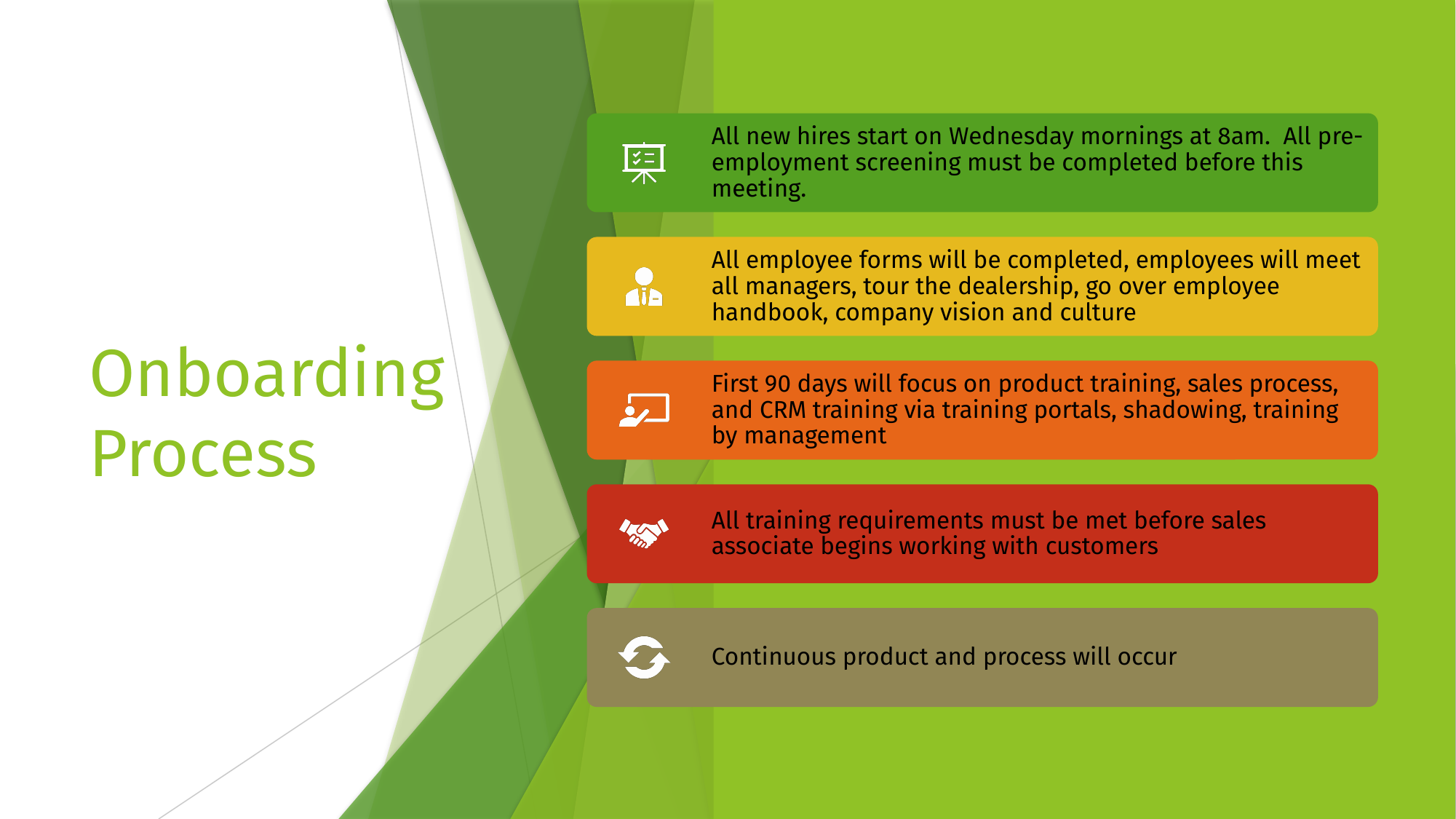

All new hires start on Wednesday mornings at 8am.  All pre-employment screening must be completed before this meeting.
All employee forms will be completed, employees will meet all managers, tour the dealership, go over employee handbook, company vision and culture
First 90 days will focus on product training, sales process, and CRM training via training portals, shadowing, training by management
All training requirements must be met before sales associate begins working with customers
Continuous product and process will occur
# Onboarding Process